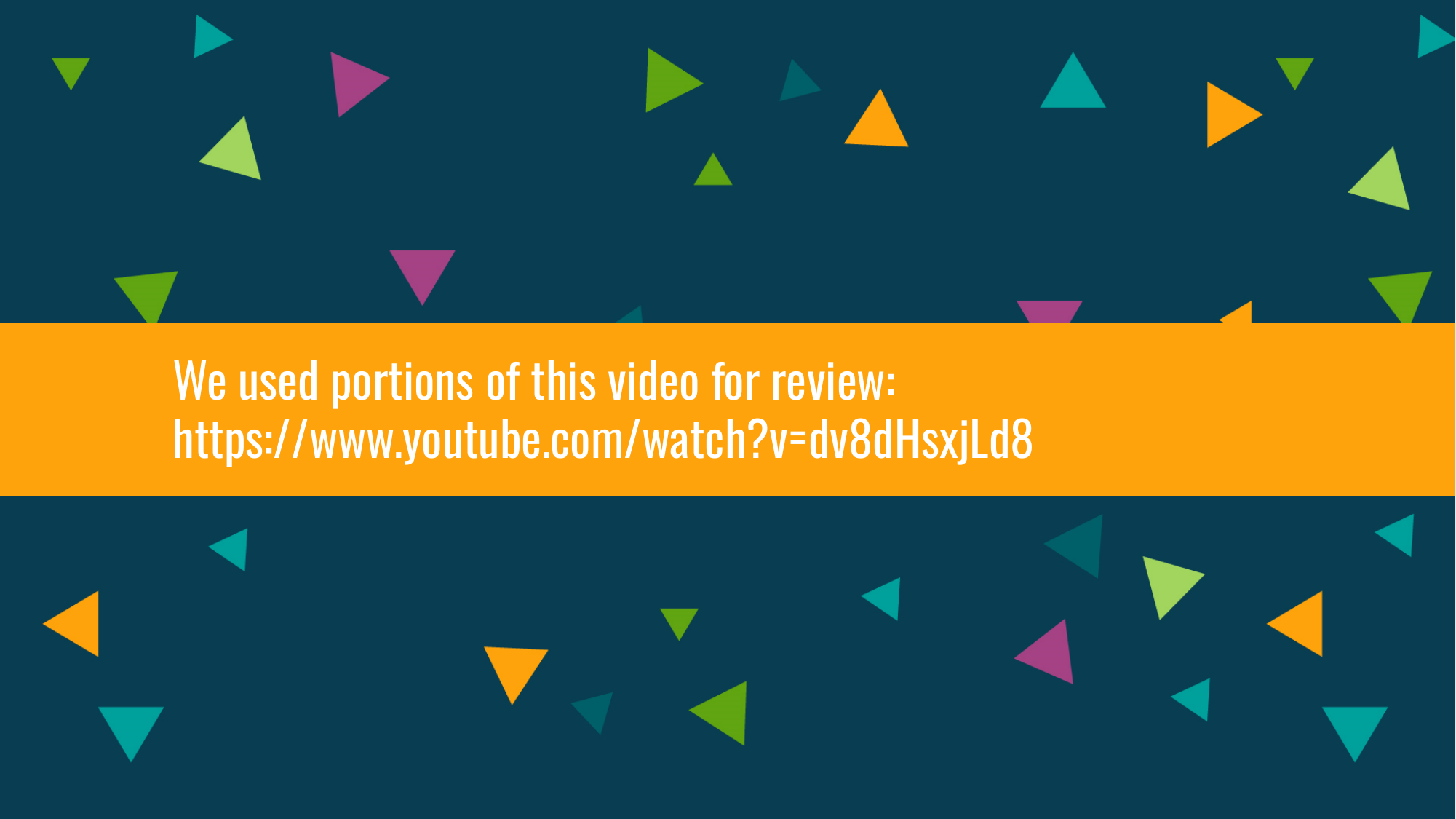

We used portions of this video for review:
https://www.youtube.com/watch?v=dv8dHsxjLd8